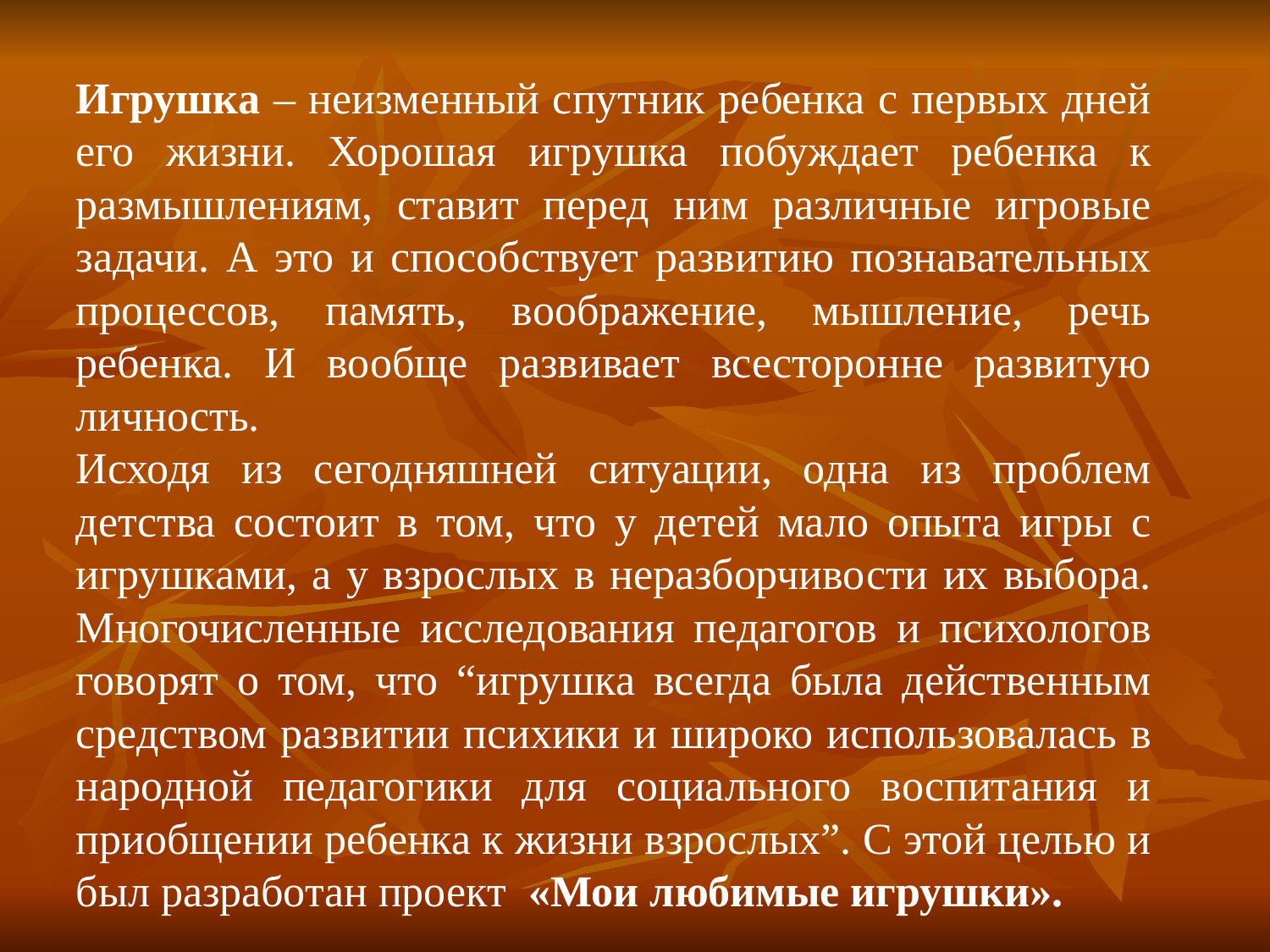

Игрушка – неизменный спутник ребенка с первых дней его жизни. Хорошая игрушка побуждает ребенка к размышлениям, ставит перед ним различные игровые задачи. А это и способствует развитию познавательных процессов, память, воображение, мышление, речь ребенка. И вообще развивает всесторонне развитую личность.
Исходя из сегодняшней ситуации, одна из проблем детства состоит в том, что у детей мало опыта игры с игрушками, а у взрослых в неразборчивости их выбора. Многочисленные исследования педагогов и психологов говорят о том, что “игрушка всегда была действенным средством развитии психики и широко использовалась в народной педагогики для социального воспитания и приобщении ребенка к жизни взрослых”. С этой целью и был разработан проект  «Мои любимые игрушки».
.